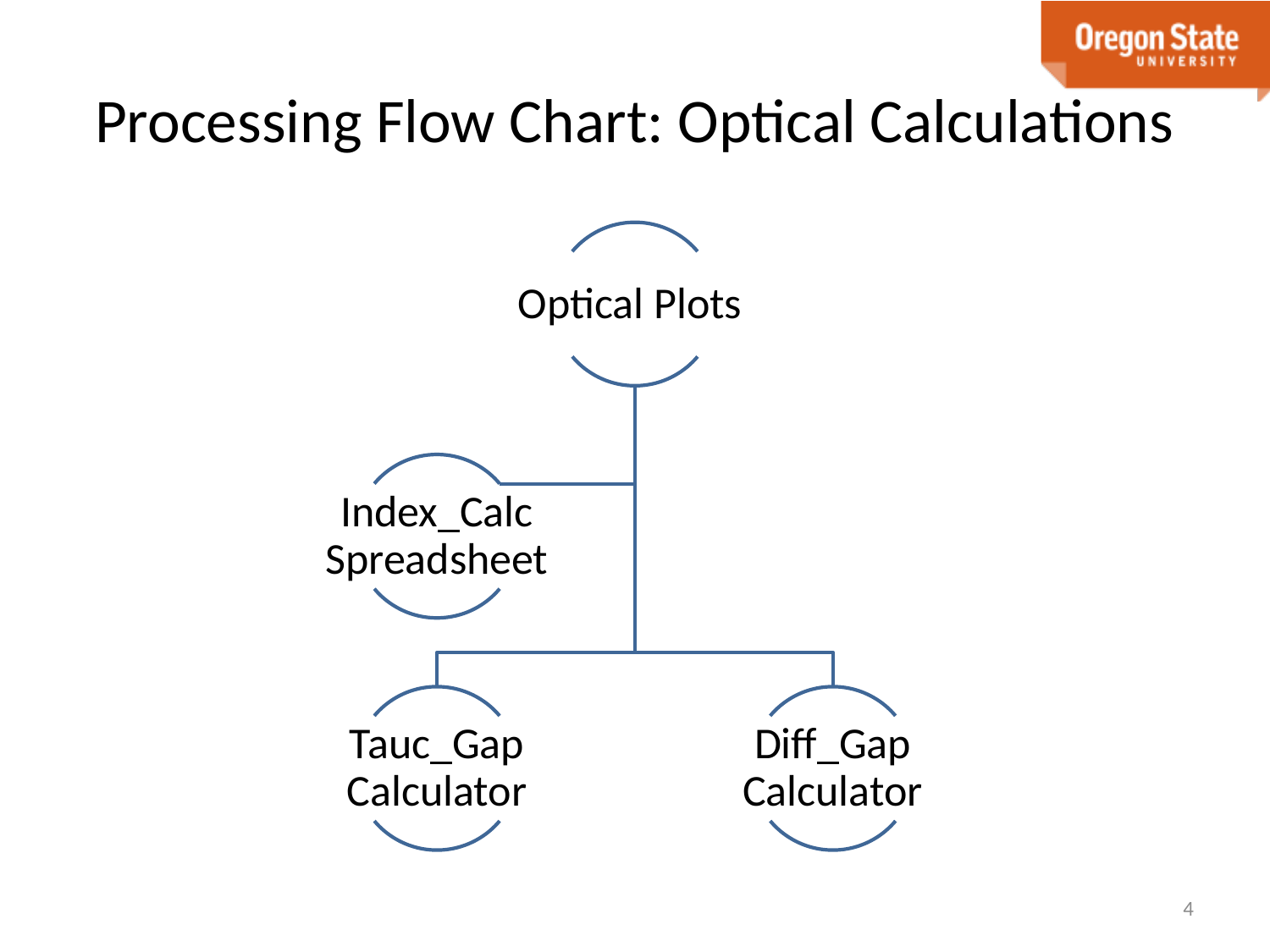

# Processing Flow Chart: Optical Calculations
Optical Plots
Tauc_Gap Calculator
Diff_Gap Calculator
Index_Calc Spreadsheet
4